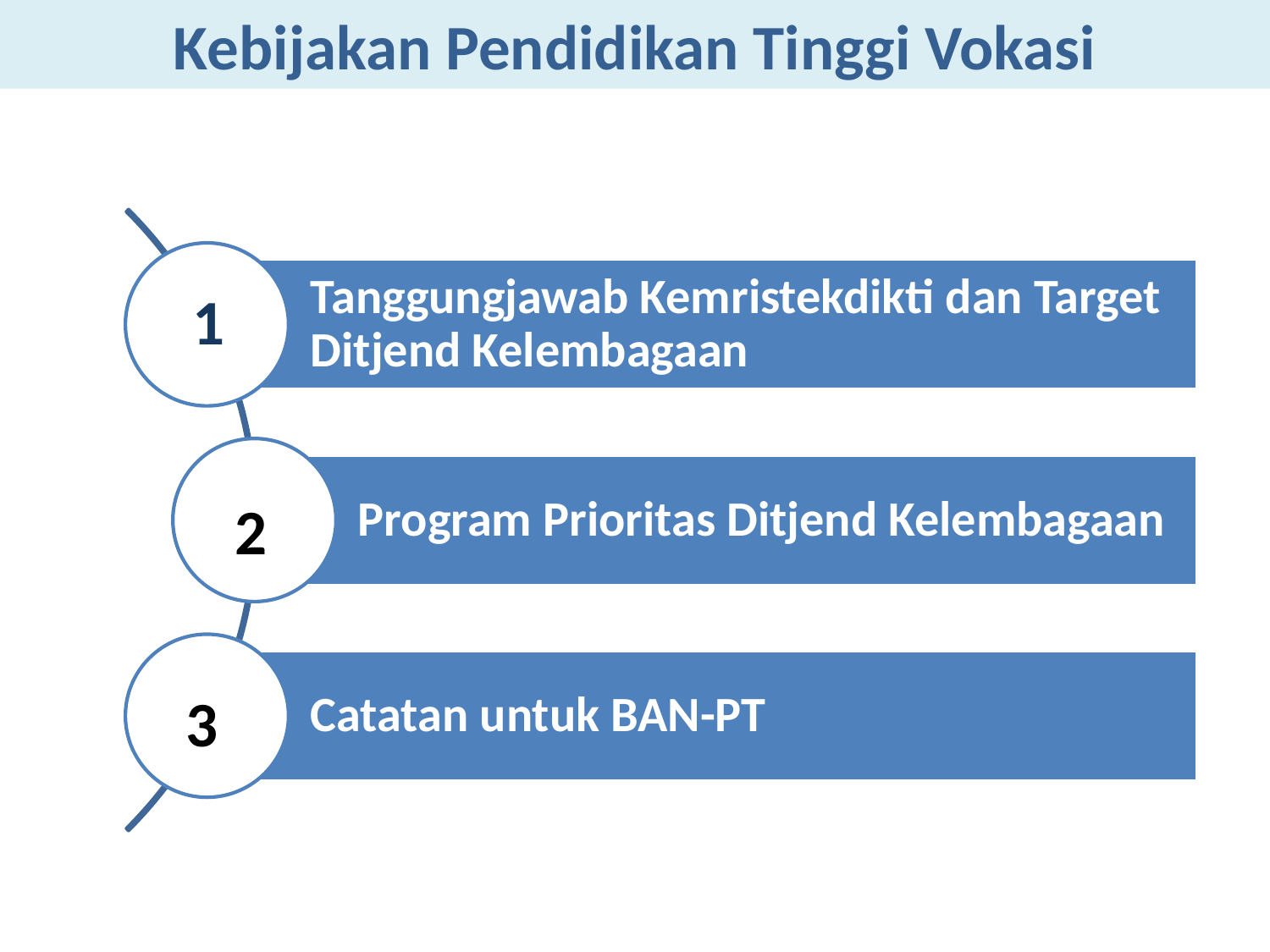

Kebijakan Pendidikan Tinggi Vokasi
Tanggungjawab Kemristekdikti dan Target Ditjend Kelembagaan
Program Prioritas Ditjend Kelembagaan
Catatan untuk BAN-PT
1
2
3